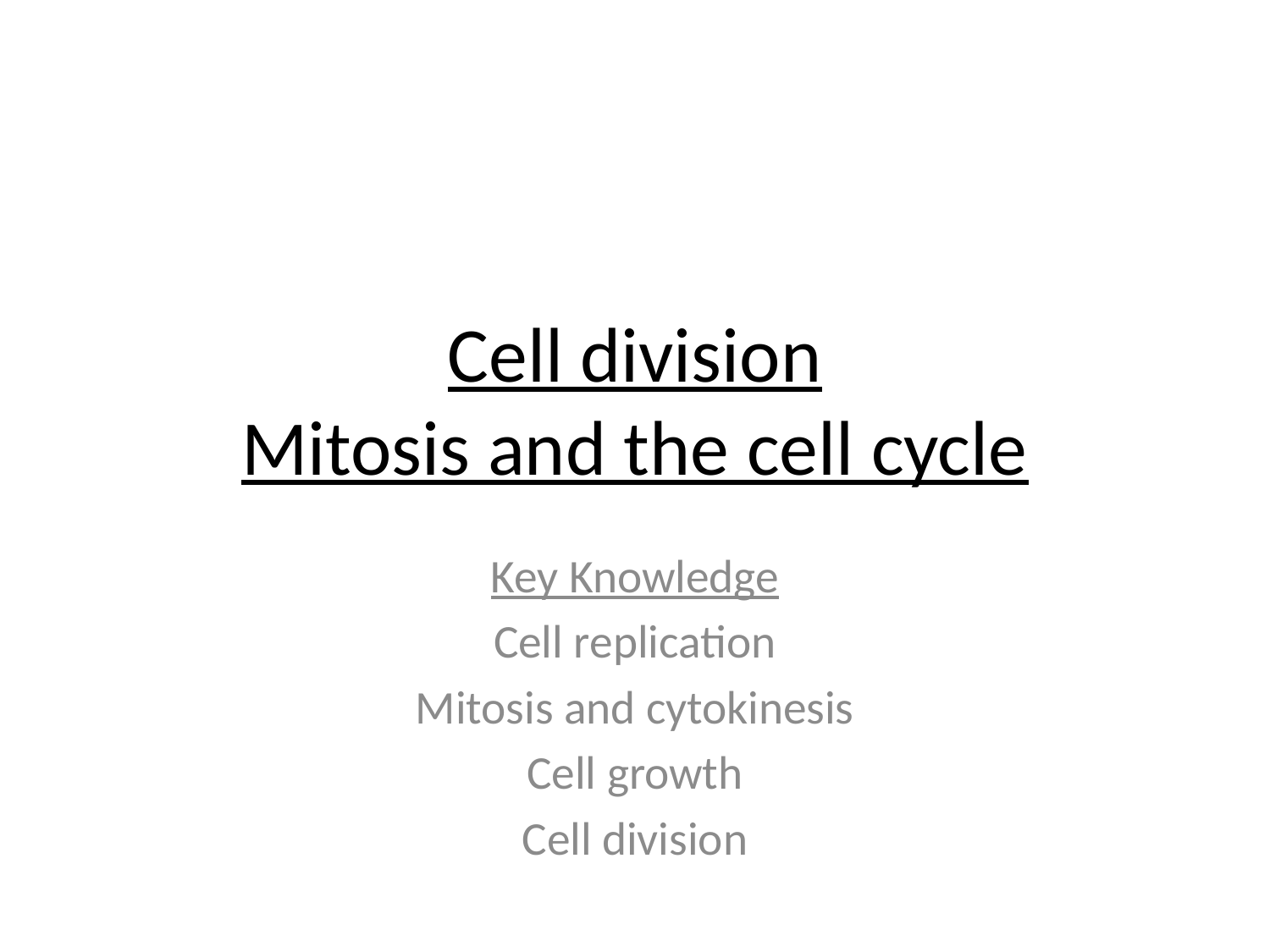

# Cell division Mitosis and the cell cycle
Key Knowledge
Cell replication
Mitosis and cytokinesis
Cell growth
Cell division